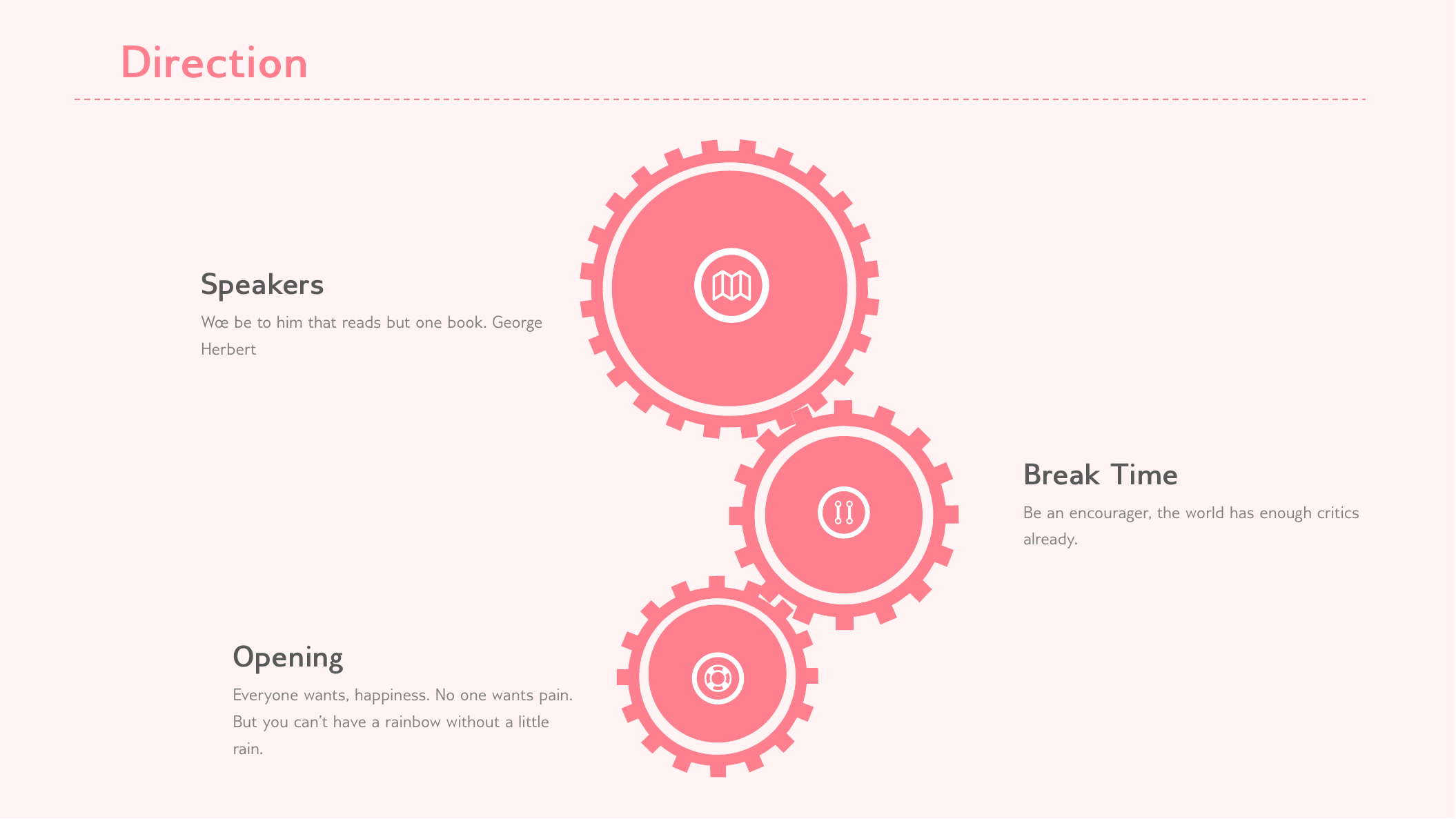

Direction

Speakers

Woe be to him that reads but one book. George Herbert
Break Time

Be an encourager, the world has enough critics already.
Opening

Everyone wants, happiness. No one wants pain. But you can’t have a rainbow without a little rain.